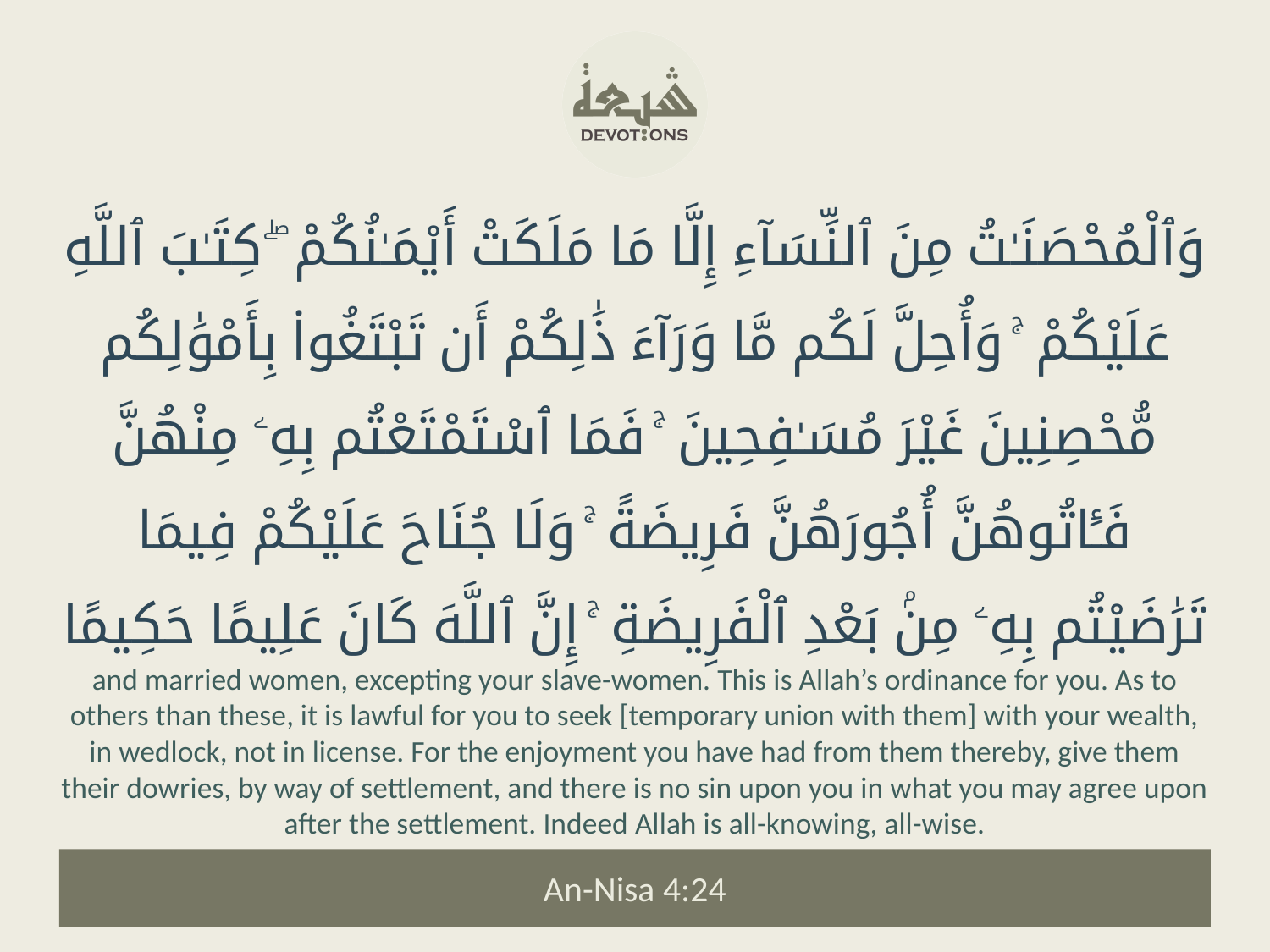

وَٱلْمُحْصَنَـٰتُ مِنَ ٱلنِّسَآءِ إِلَّا مَا مَلَكَتْ أَيْمَـٰنُكُمْ ۖ كِتَـٰبَ ٱللَّهِ عَلَيْكُمْ ۚ وَأُحِلَّ لَكُم مَّا وَرَآءَ ذَٰلِكُمْ أَن تَبْتَغُوا۟ بِأَمْوَٰلِكُم مُّحْصِنِينَ غَيْرَ مُسَـٰفِحِينَ ۚ فَمَا ٱسْتَمْتَعْتُم بِهِۦ مِنْهُنَّ فَـَٔاتُوهُنَّ أُجُورَهُنَّ فَرِيضَةً ۚ وَلَا جُنَاحَ عَلَيْكُمْ فِيمَا تَرَٰضَيْتُم بِهِۦ مِنۢ بَعْدِ ٱلْفَرِيضَةِ ۚ إِنَّ ٱللَّهَ كَانَ عَلِيمًا حَكِيمًا
and married women, excepting your slave-women. This is Allah’s ordinance for you. As to others than these, it is lawful for you to seek [temporary union with them] with your wealth, in wedlock, not in license. For the enjoyment you have had from them thereby, give them their dowries, by way of settlement, and there is no sin upon you in what you may agree upon after the settlement. Indeed Allah is all-knowing, all-wise.
An-Nisa 4:24